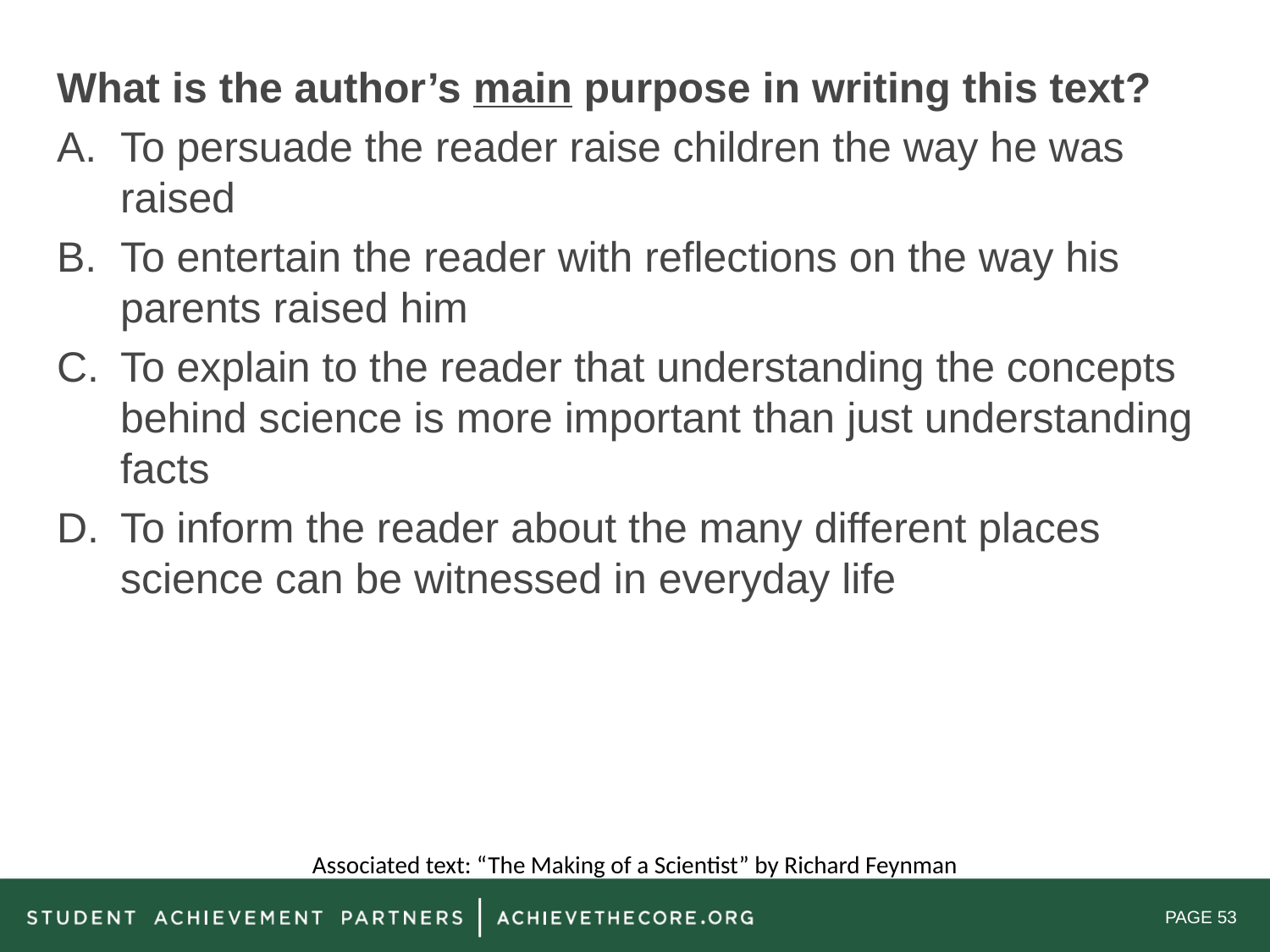

What is the author’s main purpose in writing this text?
To persuade the reader raise children the way he was raised
To entertain the reader with reflections on the way his parents raised him
To explain to the reader that understanding the concepts behind science is more important than just understanding facts
To inform the reader about the many different places science can be witnessed in everyday life

Associated text: “The Making of a Scientist” by Richard Feynman